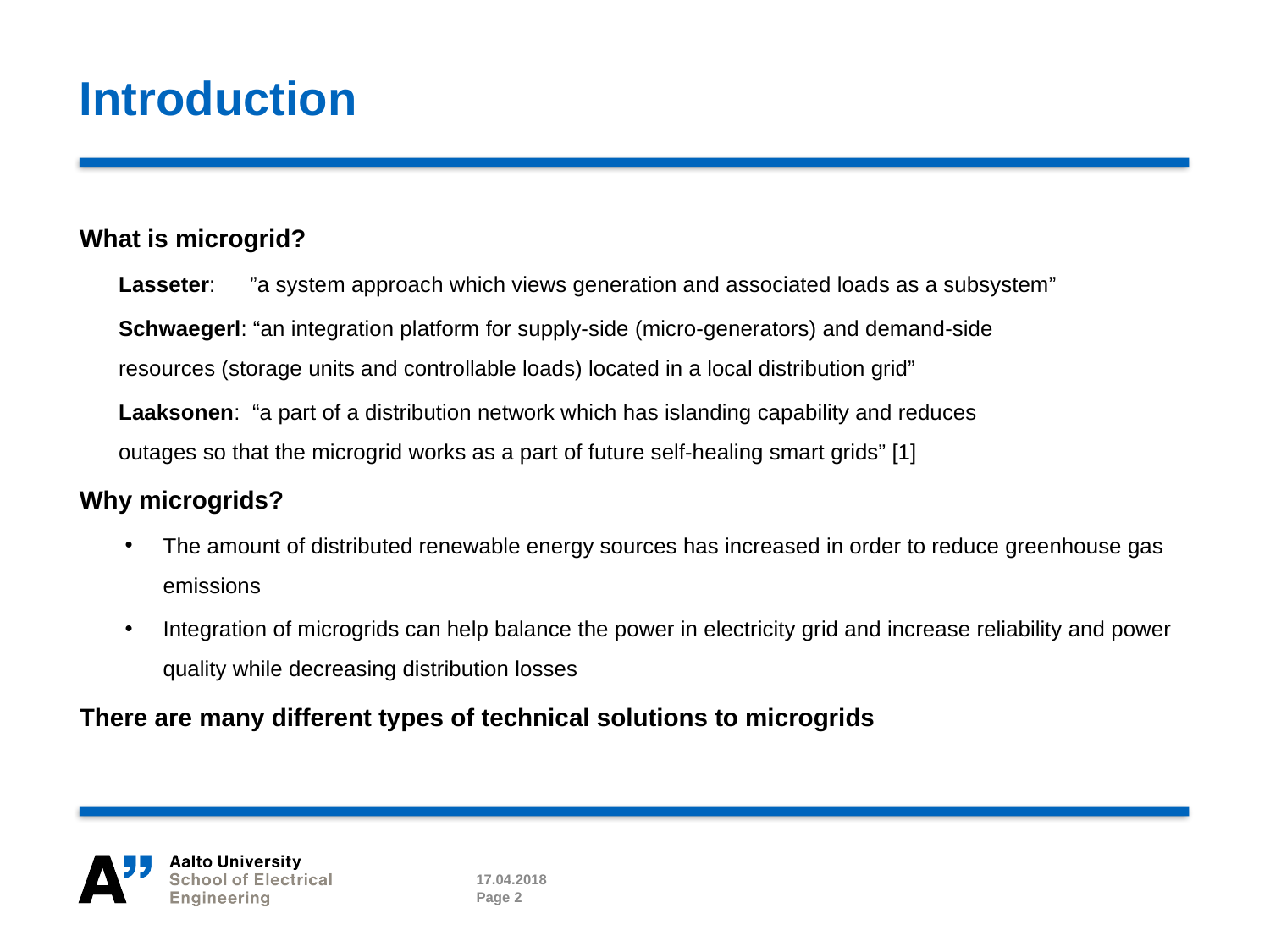

# Introduction
What is microgrid?
	Lasseter: 	   ”a system approach which views generation and associated loads as a subsystem”
	Schwaegerl: “an integration platform for supply-side (micro-generators) and demand-side 						      	   resources (storage units and controllable loads) located in a local distribution grid”
	Laaksonen:  “a part of a distribution network which has islanding capability and reduces 						    	   outages so that the microgrid works as a part of future self-healing smart grids” [1]
Why microgrids?
The amount of distributed renewable energy sources has increased in order to reduce greenhouse gas emissions
Integration of microgrids can help balance the power in electricity grid and increase reliability and power quality while decreasing distribution losses
There are many different types of technical solutions to microgrids

17.04.2018
Page 2